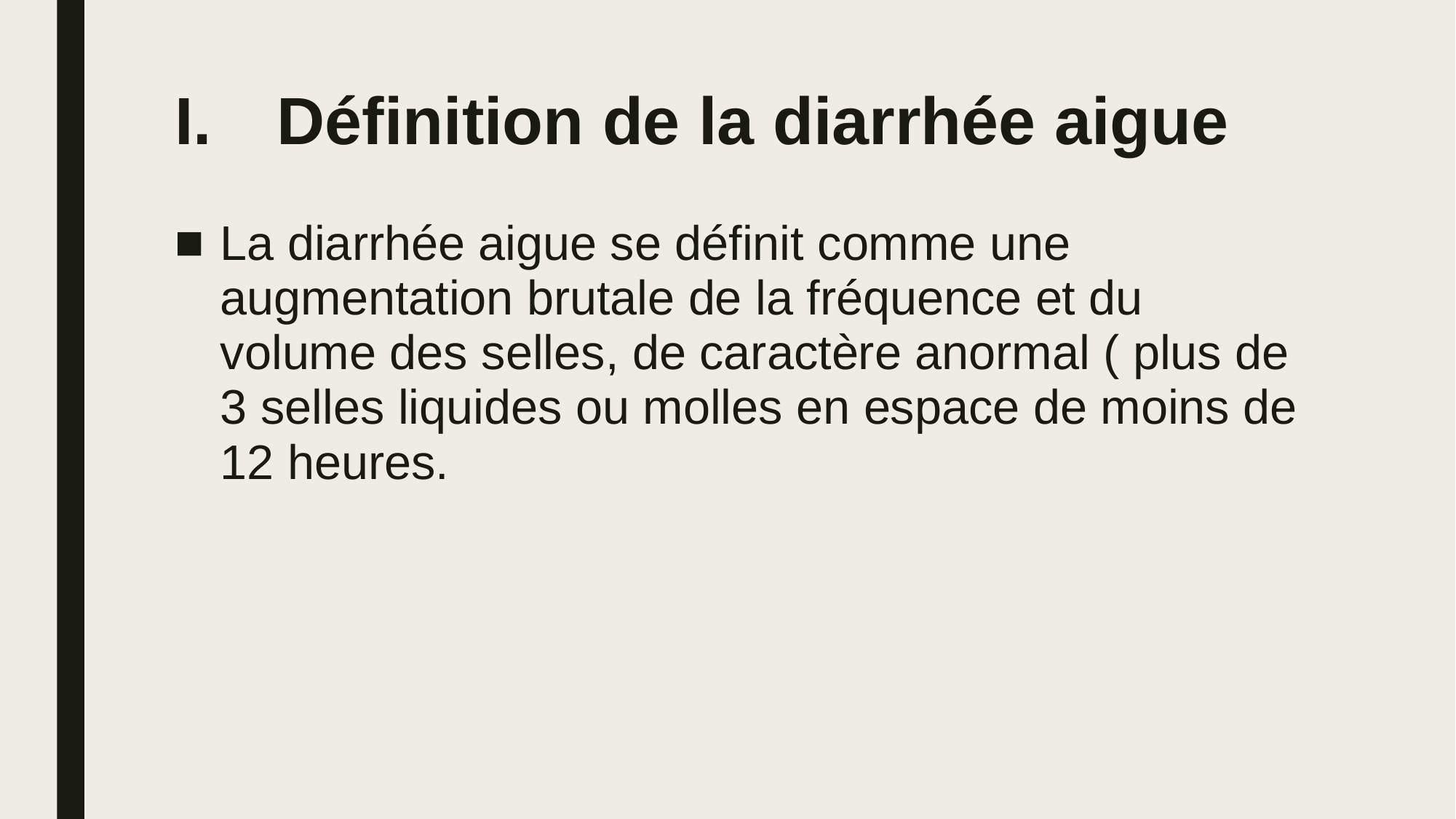

# Définition de la diarrhée aigue
La diarrhée aigue se définit comme une augmentation brutale de la fréquence et du volume des selles, de caractère anormal ( plus de 3 selles liquides ou molles en espace de moins de 12 heures.